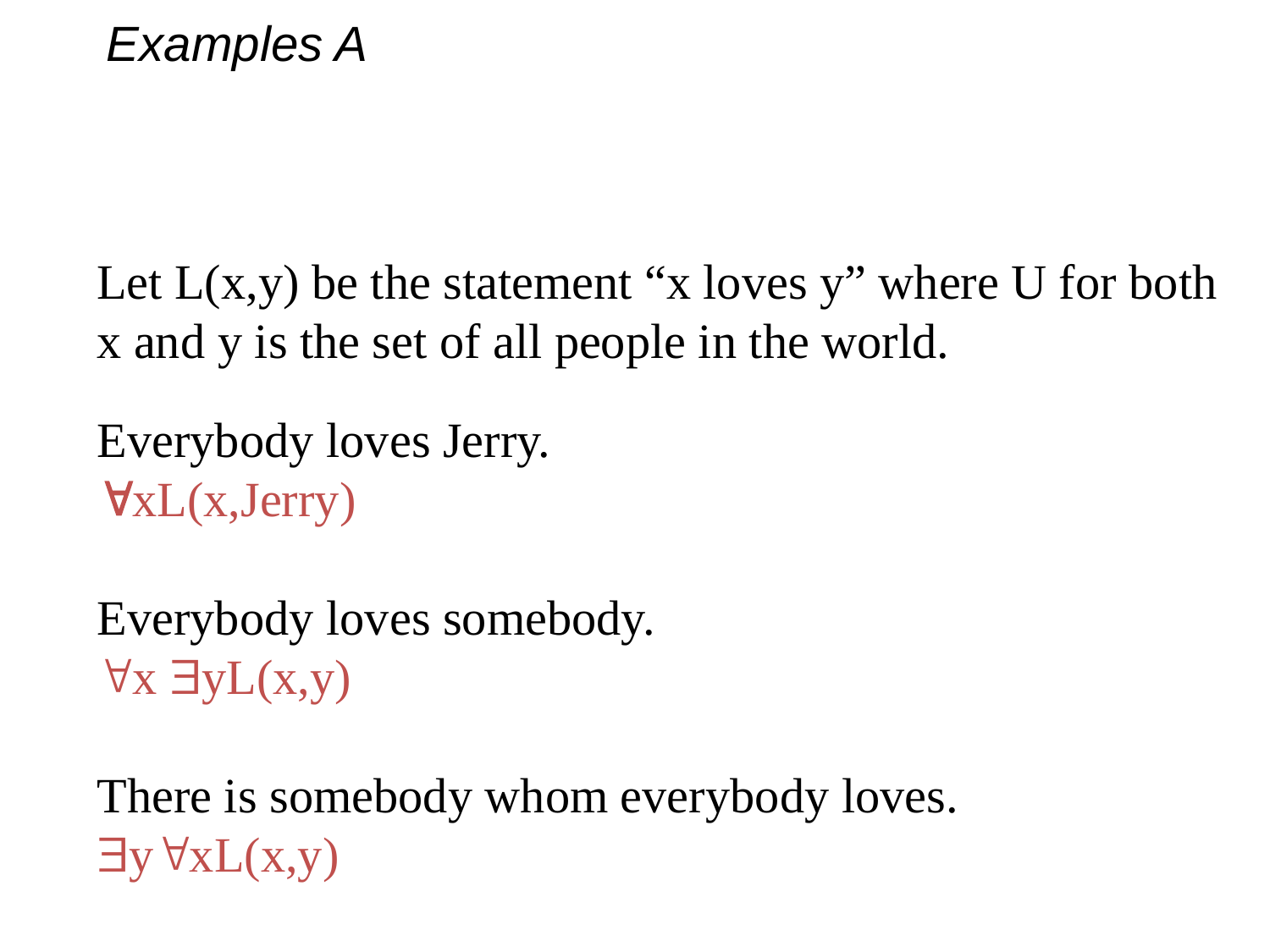

# Examples A
Let L(x,y) be the statement “x loves y” where U for both x and y is the set of all people in the world.
Everybody loves Jerry.
∀xL(x,Jerry)

Everybody loves somebody.
∀x ∃yL(x,y)

There is somebody whom everybody loves.
∃y∀xL(x,y)